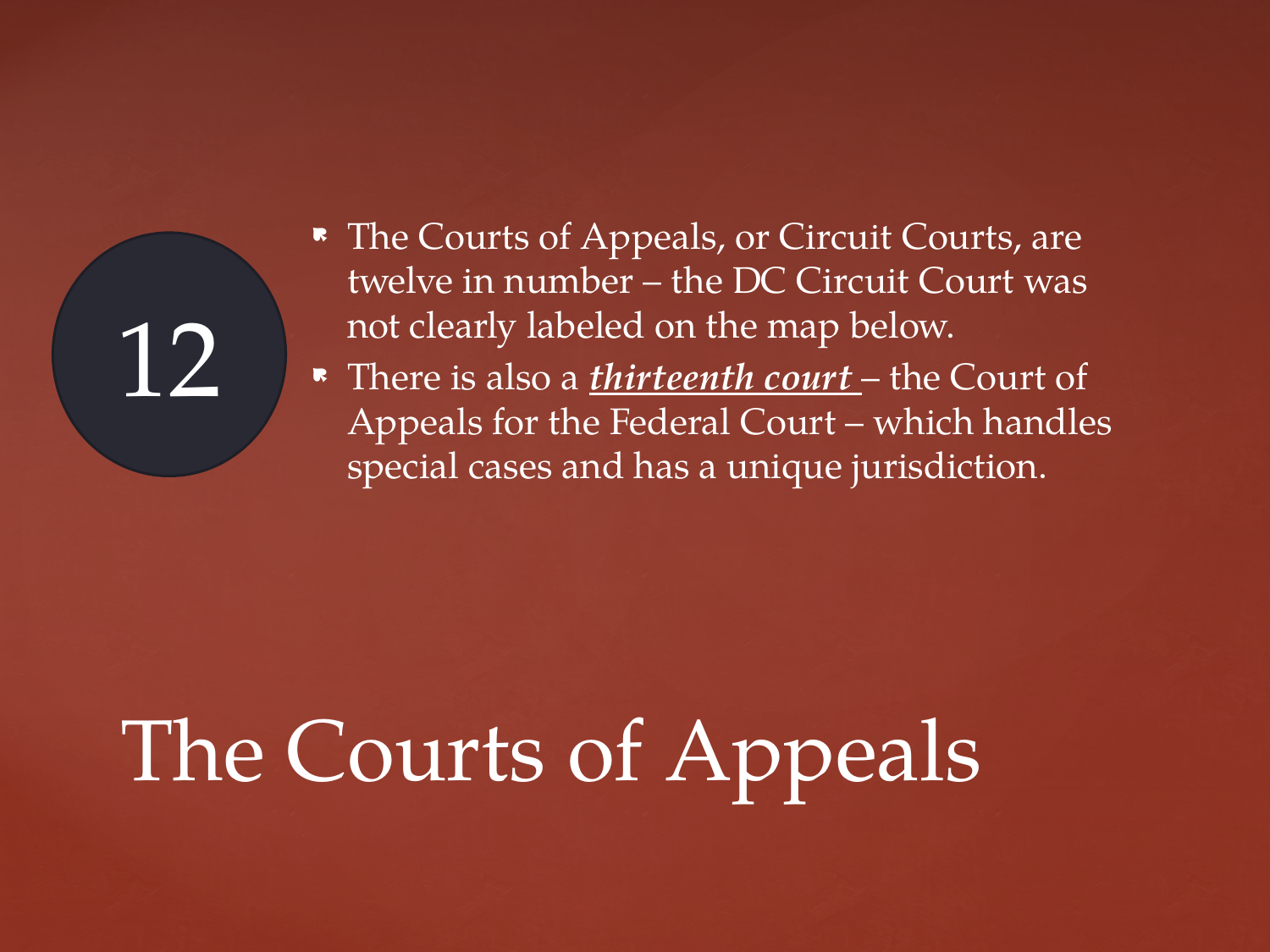

The Courts of Appeals, or Circuit Courts, are twelve in number – the DC Circuit Court was not clearly labeled on the map below.
There is also a thirteenth court – the Court of Appeals for the Federal Court – which handles special cases and has a unique jurisdiction.
12
# The Courts of Appeals